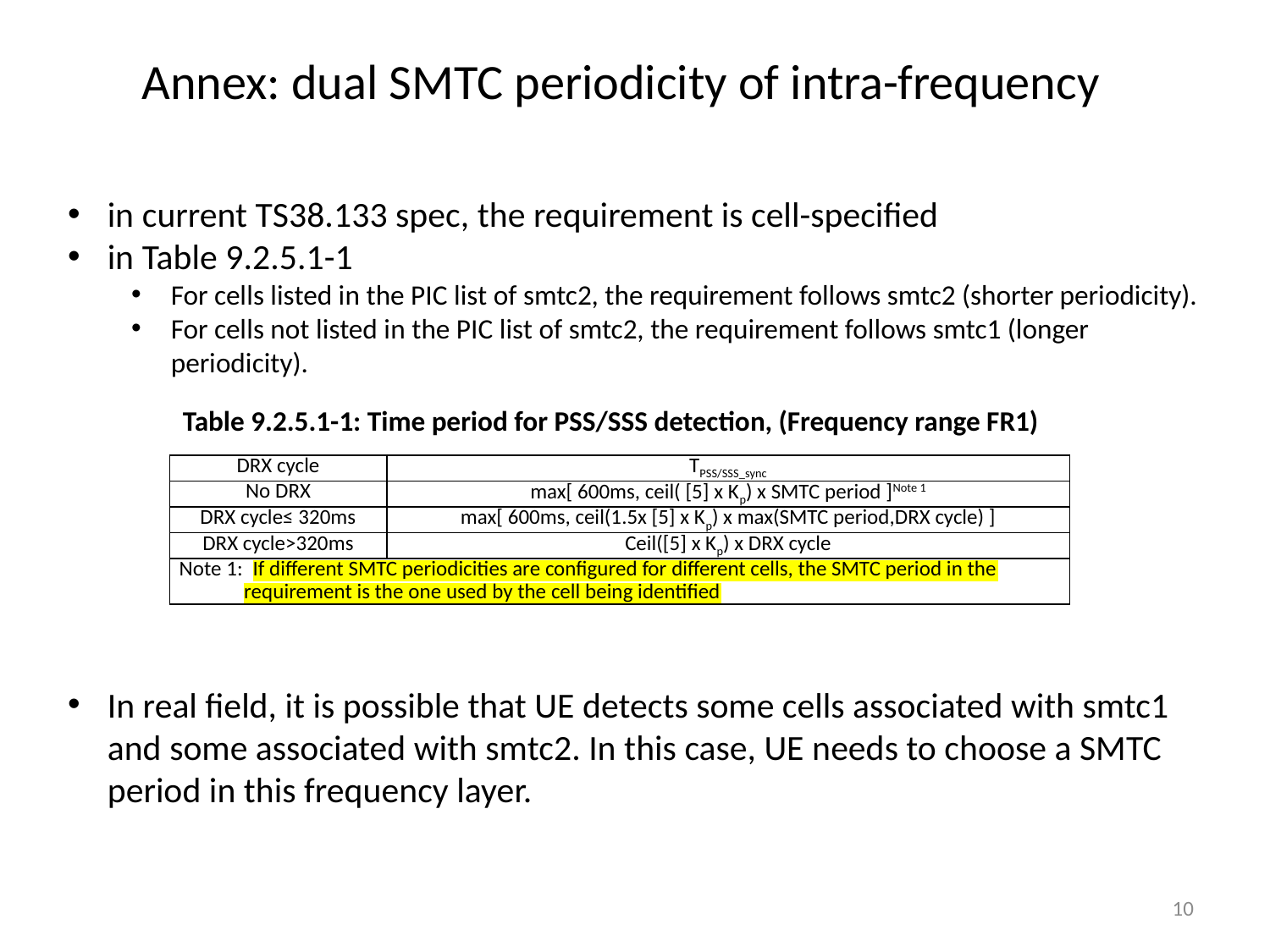

# Annex: dual SMTC periodicity of intra-frequency
in current TS38.133 spec, the requirement is cell-specified
in Table 9.2.5.1-1
For cells listed in the PIC list of smtc2, the requirement follows smtc2 (shorter periodicity).
For cells not listed in the PIC list of smtc2, the requirement follows smtc1 (longer periodicity).

In real field, it is possible that UE detects some cells associated with smtc1 and some associated with smtc2. In this case, UE needs to choose a SMTC period in this frequency layer.
Table 9.2.5.1-1: Time period for PSS/SSS detection, (Frequency range FR1)

| DRX cycle | TPSS/SSS\_sync |
| --- | --- |
| No DRX | max[ 600ms, ceil( [5] x Kp) x SMTC period ]Note 1 |
| DRX cycle≤ 320ms | max[ 600ms, ceil(1.5x [5] x Kp) x max(SMTC period,DRX cycle) ] |
| DRX cycle>320ms | Ceil([5] x Kp) x DRX cycle |
| Note 1:  If different SMTC periodicities are configured for different cells, the SMTC period in the requirement is the one used by the cell being identified |  |
10